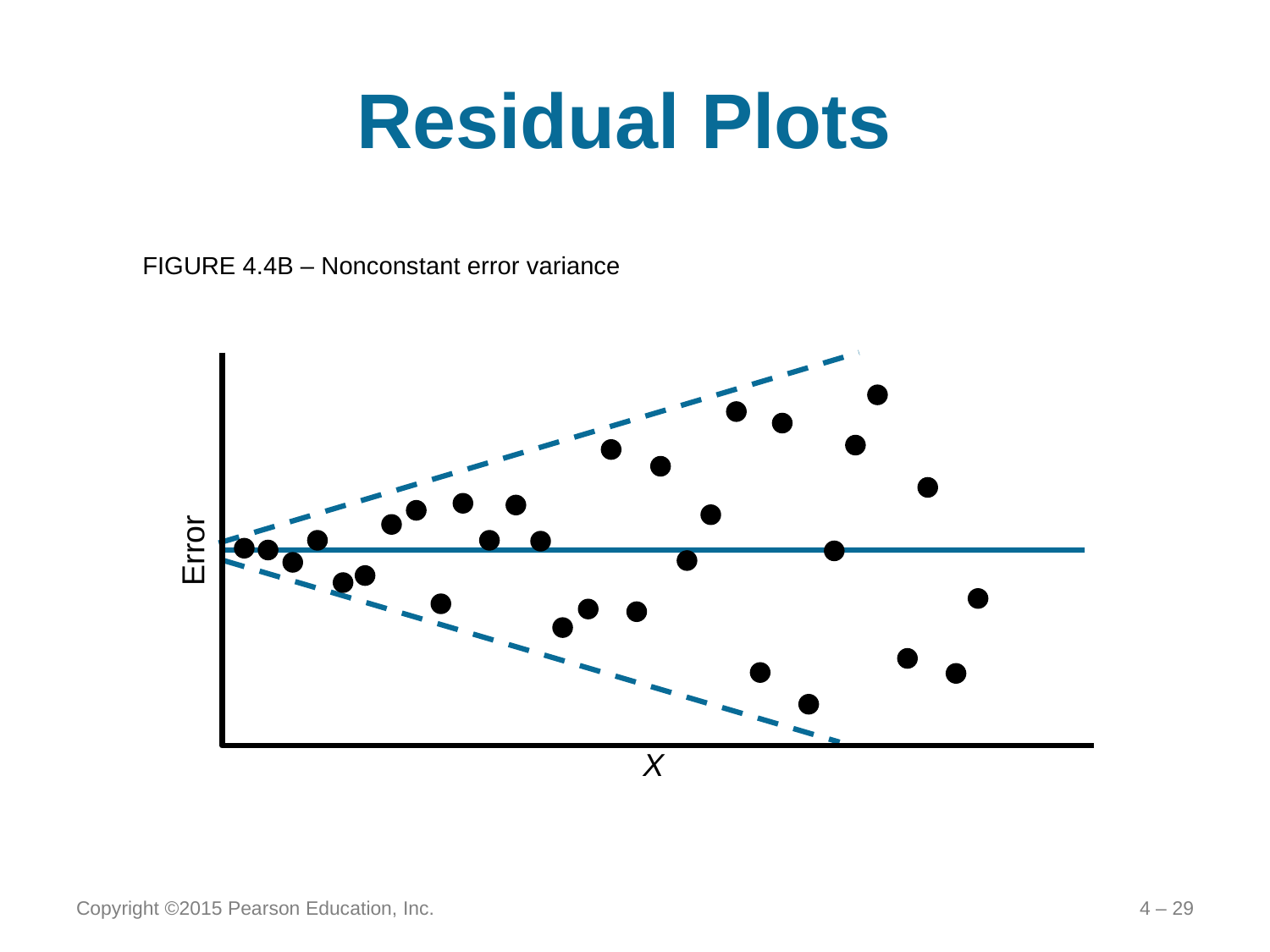

# Residual Plots
FIGURE 4.4B – Nonconstant error variance

Error
X

Copyright ©2015 Pearson Education, Inc.
4 – 29